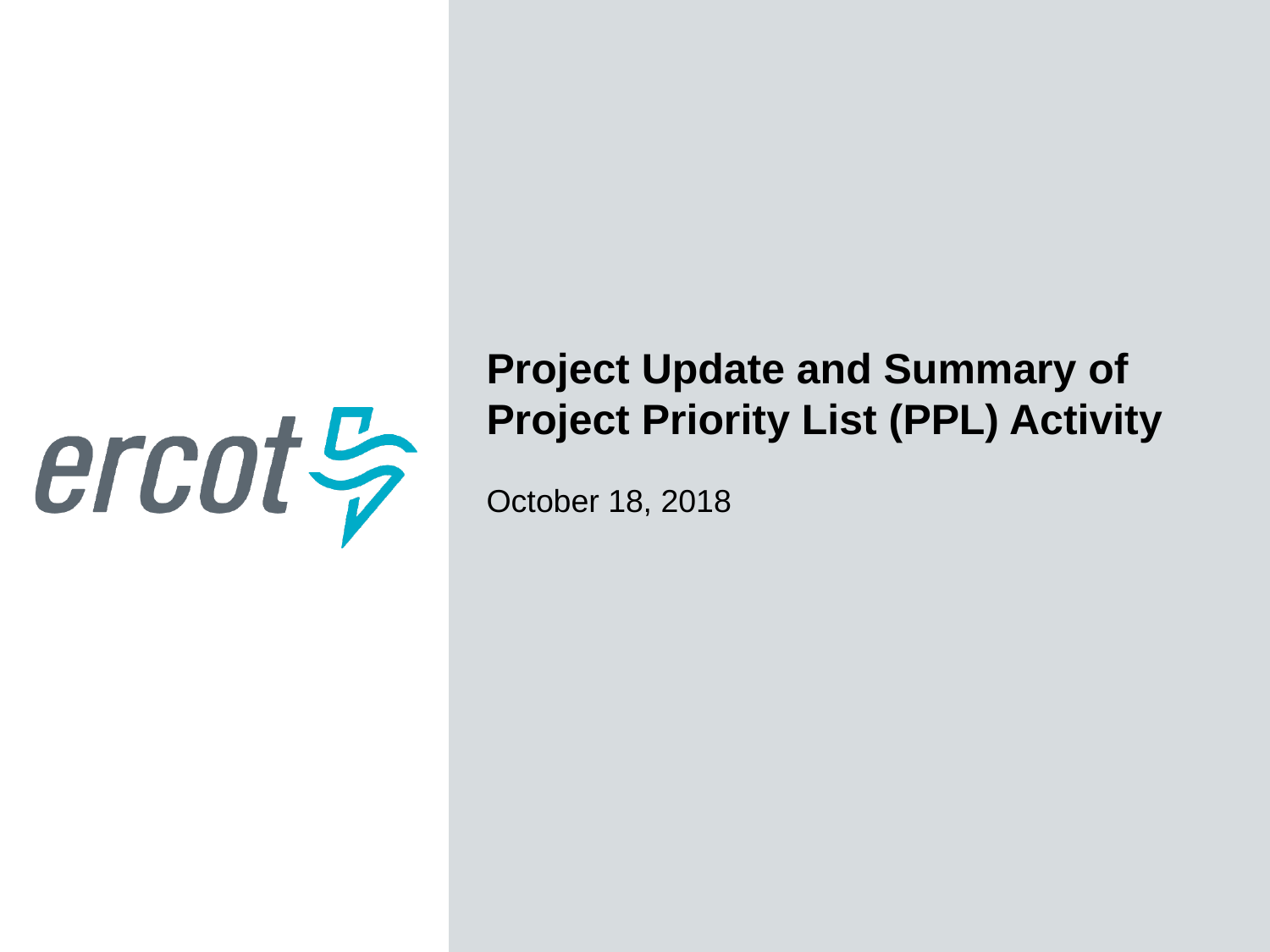

Project Update and Summary of
Project Priority List (PPL) Activity

October 18, 2018